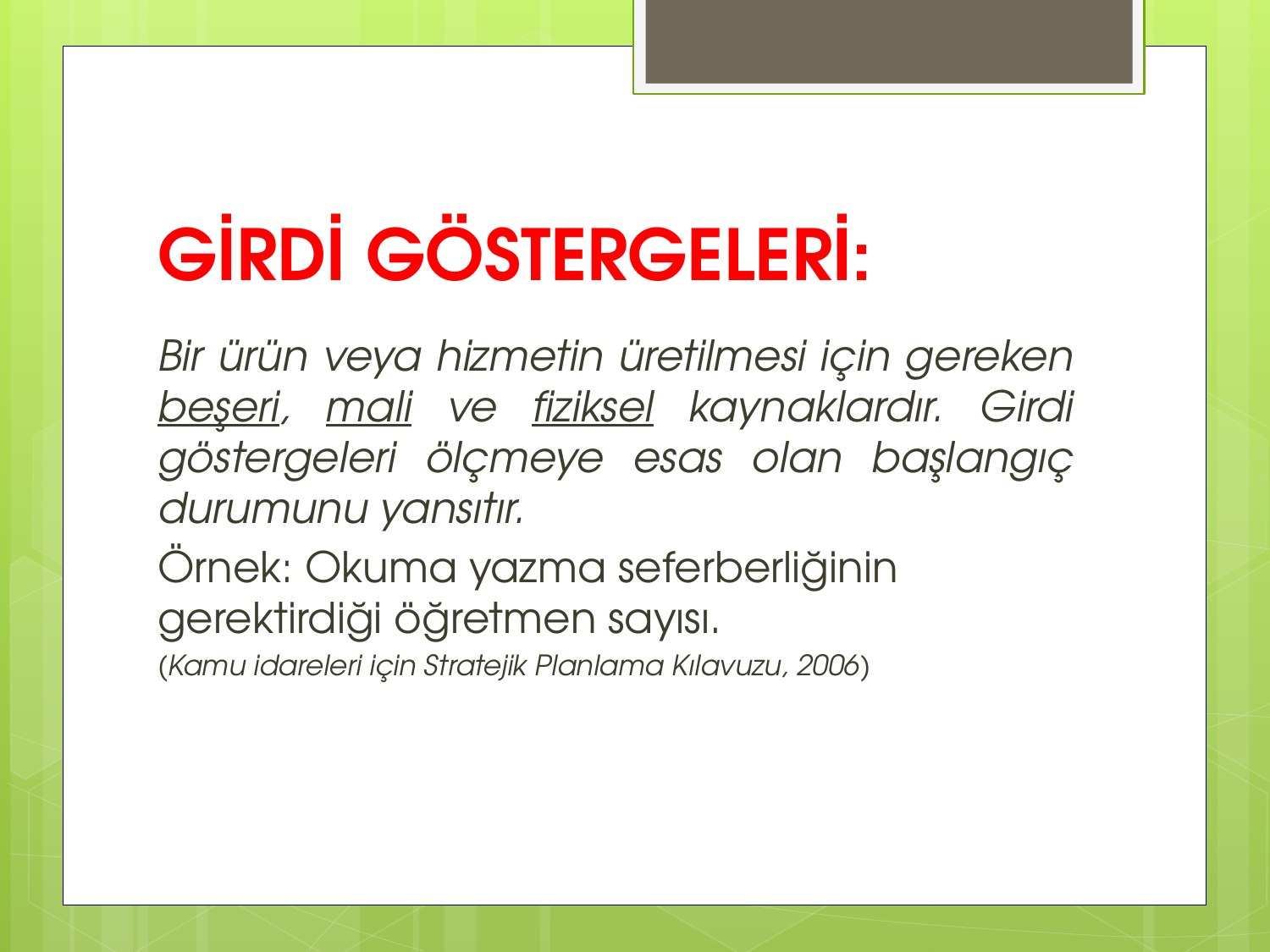

# GİRDİ GÖSTERGELERİ:
Bir ürün veya hizmetin üretilmesi için gereken beşeri, mali ve fiziksel kaynaklardır. Girdi göstergeleri ölçmeye esas olan başlangıç durumunu yansıtır.
Örnek: Okuma yazma seferberliğinin gerektirdiği öğretmen sayısı.
(Kamu idareleri için Stratejik Planlama Kılavuzu, 2006)